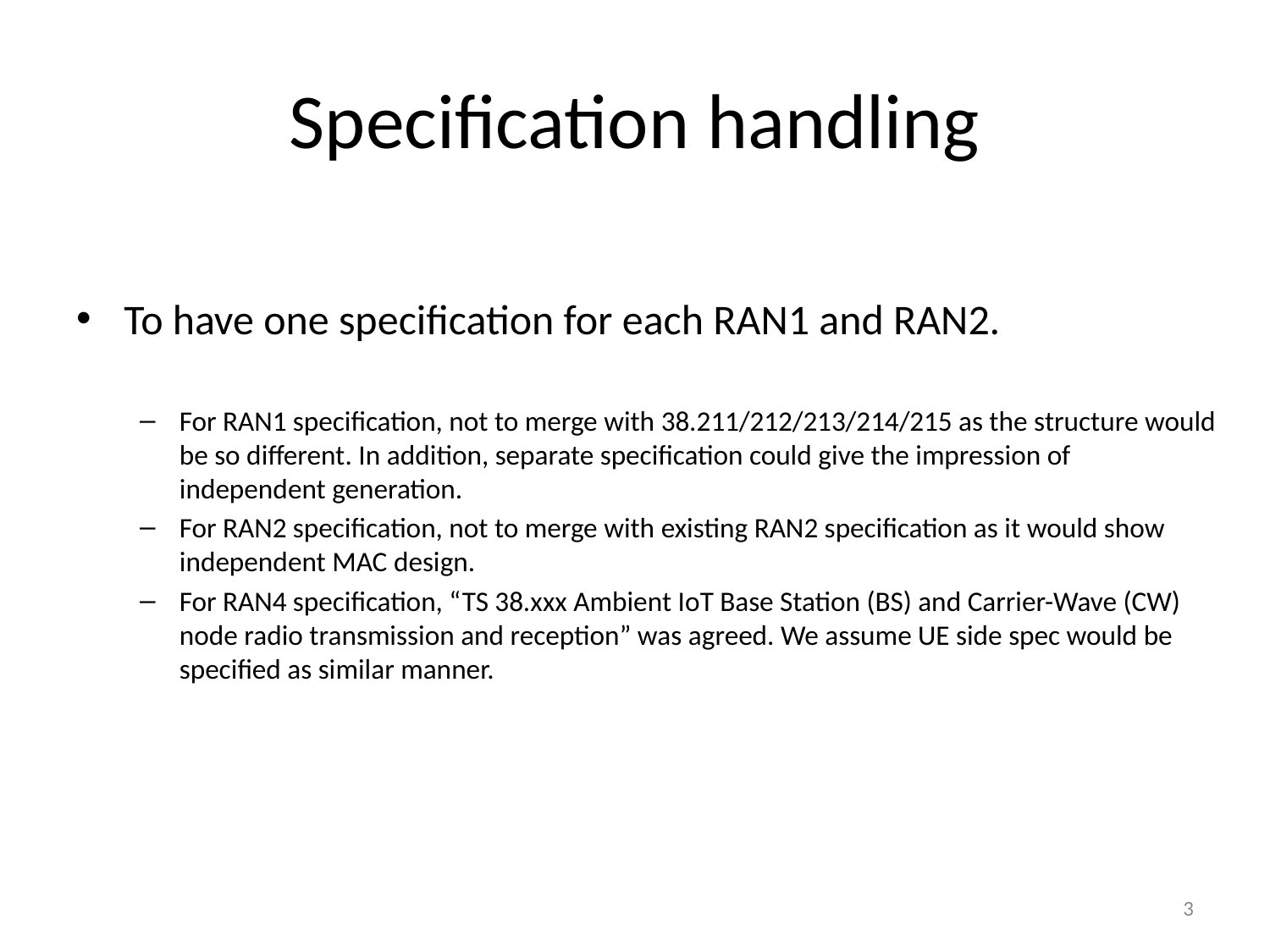

# Specification handling
To have one specification for each RAN1 and RAN2.

For RAN1 specification, not to merge with 38.211/212/213/214/215 as the structure would be so different. In addition, separate specification could give the impression of independent generation.
For RAN2 specification, not to merge with existing RAN2 specification as it would show independent MAC design.
For RAN4 specification, “TS 38.xxx Ambient IoT Base Station (BS) and Carrier-Wave (CW) node radio transmission and reception” was agreed. We assume UE side spec would be specified as similar manner.

3